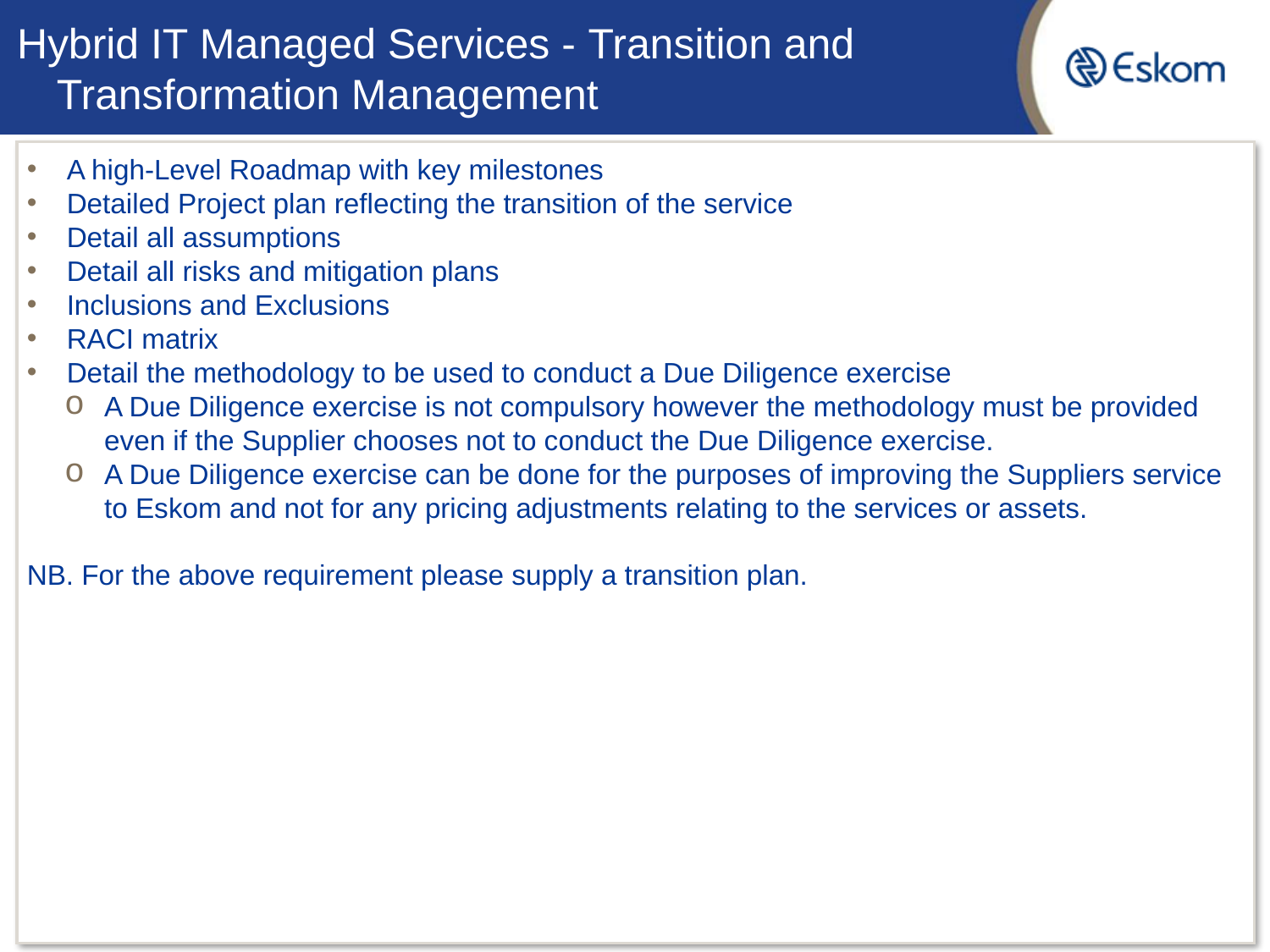

# Hybrid IT Managed Services - Transition and Transformation Management
A high-Level Roadmap with key milestones
Detailed Project plan reflecting the transition of the service
Detail all assumptions
Detail all risks and mitigation plans
Inclusions and Exclusions
RACI matrix
Detail the methodology to be used to conduct a Due Diligence exercise
A Due Diligence exercise is not compulsory however the methodology must be provided even if the Supplier chooses not to conduct the Due Diligence exercise.
A Due Diligence exercise can be done for the purposes of improving the Suppliers service to Eskom and not for any pricing adjustments relating to the services or assets.

NB. For the above requirement please supply a transition plan.